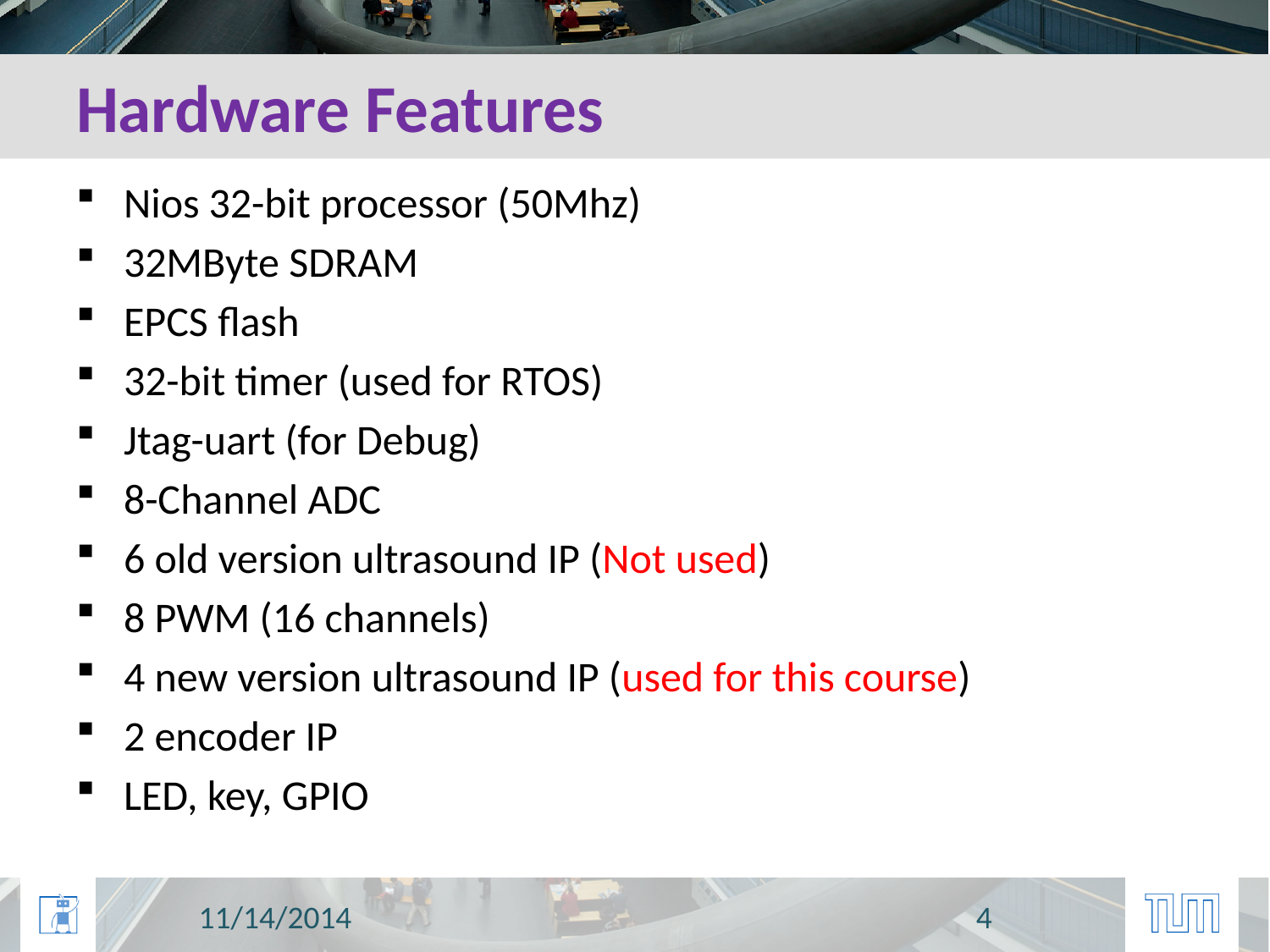

# Hardware Features
Nios 32-bit processor (50Mhz)
32MByte SDRAM
EPCS flash
32-bit timer (used for RTOS)
Jtag-uart (for Debug)
8-Channel ADC
6 old version ultrasound IP (Not used)
8 PWM (16 channels)
4 new version ultrasound IP (used for this course)
2 encoder IP
LED, key, GPIO

11/14/2014
4